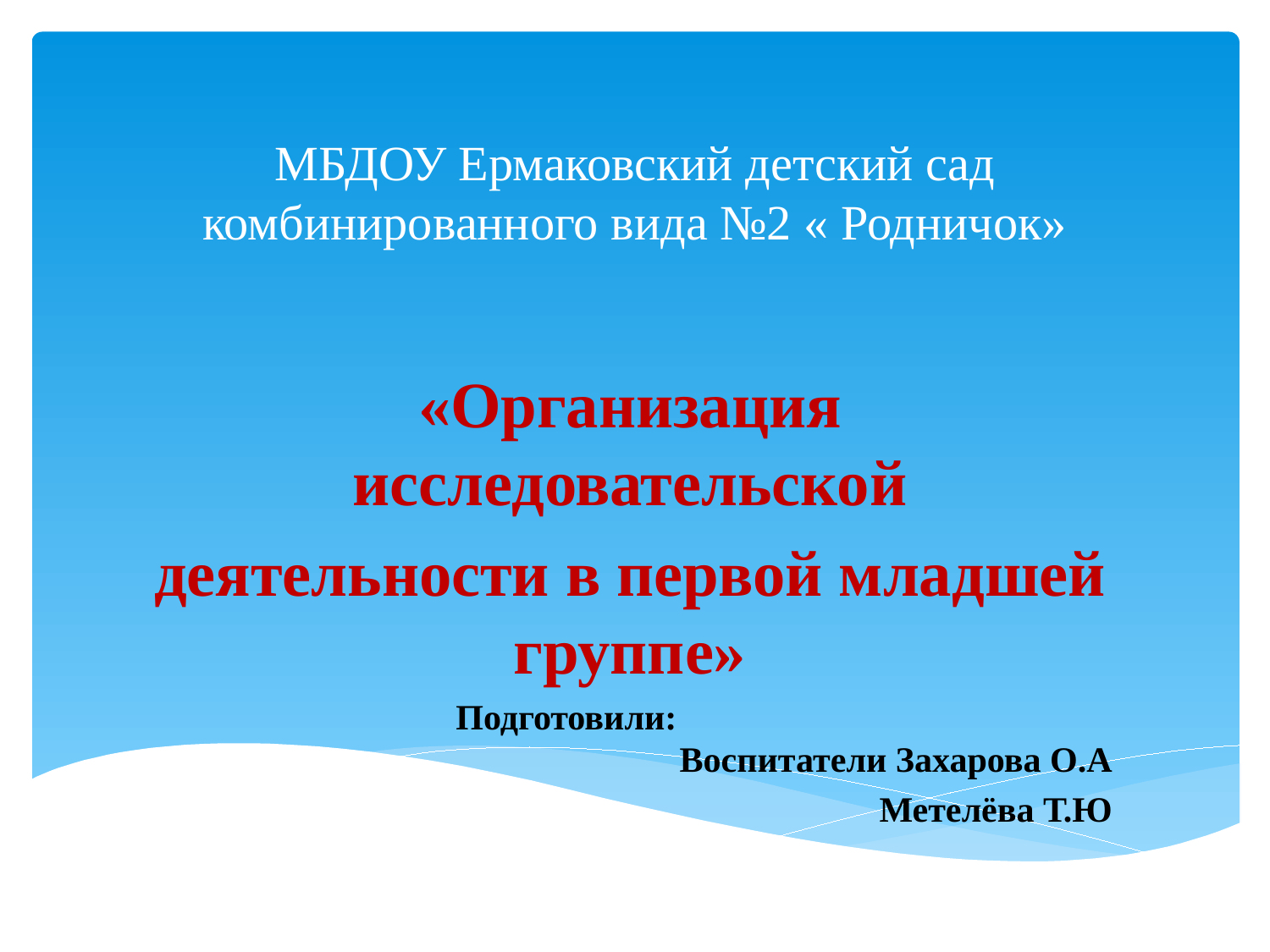

# МБДОУ Ермаковский детский сад комбинированного вида №2 « Родничок»

«Организация исследовательской
деятельности в первой младшей группе»
            Подготовили:                                                  Воспитатели Захарова О.А
Метелёва Т.Ю